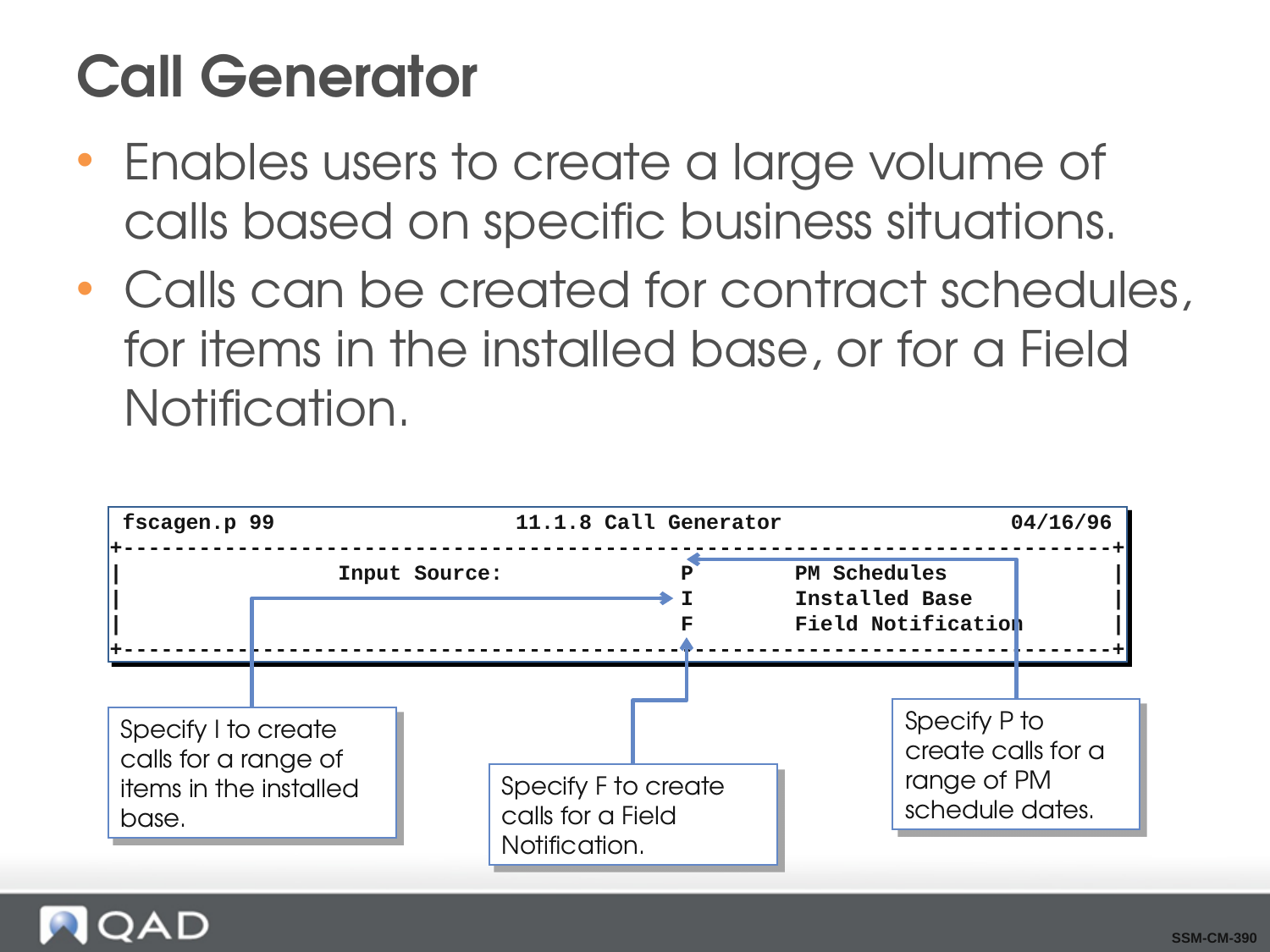

# Call Generator
Enables users to create a large volume of calls based on specific business situations.
Calls can be created for contract schedules, for items in the installed base, or for a Field Notification.

fscagen.p 99                   11.1.8 Call Generator                  04/16/96
+------------------------------------------------------------------------------+
|                 Input Source:              P        PM Schedules             |
|                                            I        Installed Base           |
|                                            F        Field Notification       |
+------------------------------------------------------------------------------+

Specify P to create calls for a range of PM schedule dates.
Specify I to create calls for a range of items in the installed base.
Specify F to create calls for a Field Notification.
SSM-CM-390